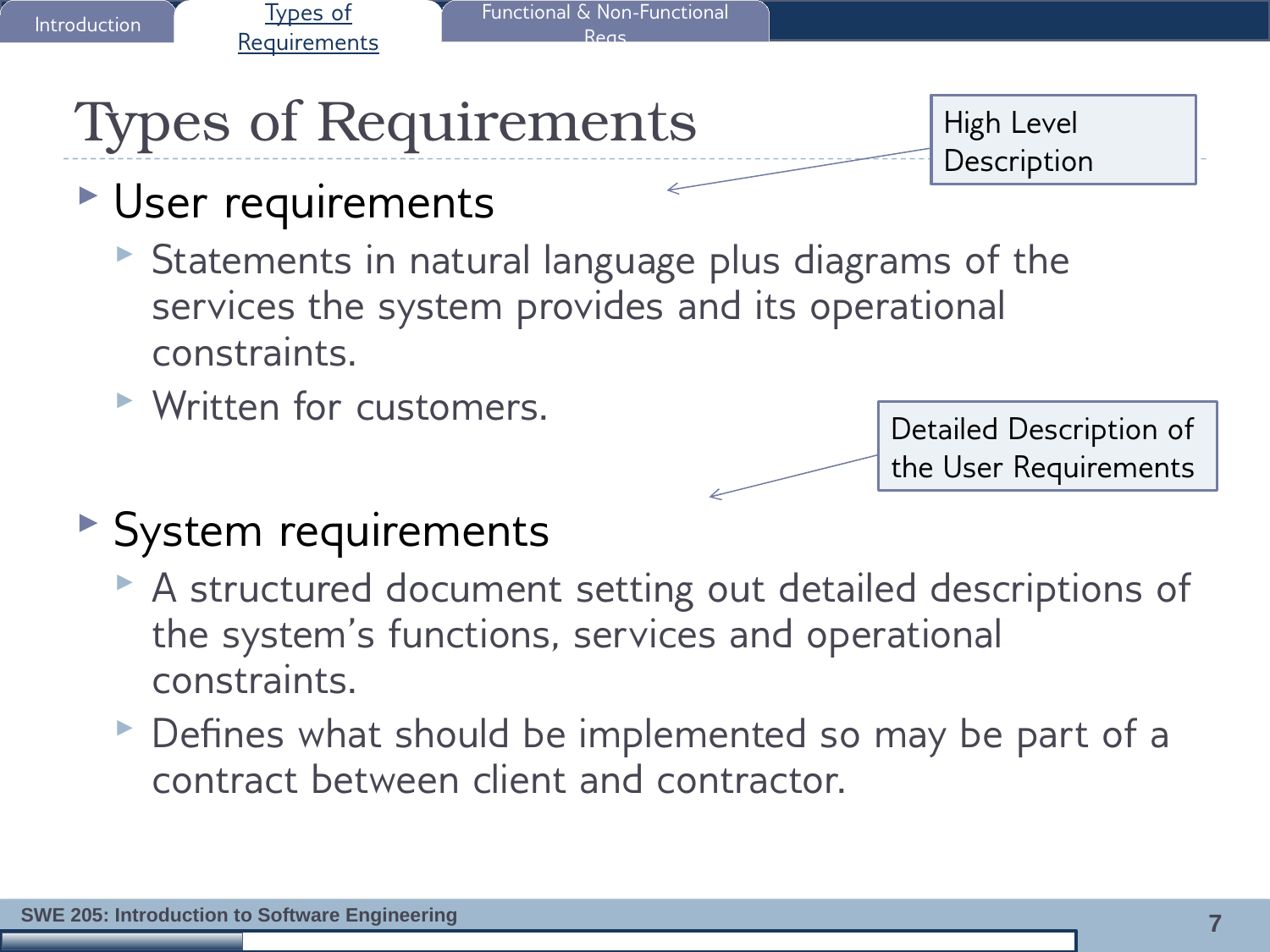

Introduction
Types of Requirements
Functional & Non-Functional Reqs
# Types of Requirements
High Level Description
User requirements
Statements in natural language plus diagrams of the services the system provides and its operational constraints.
Written for customers.

System requirements
A structured document setting out detailed descriptions of the system’s functions, services and operational constraints.
Defines what should be implemented so may be part of a contract between client and contractor.
Detailed Description of the User Requirements
7